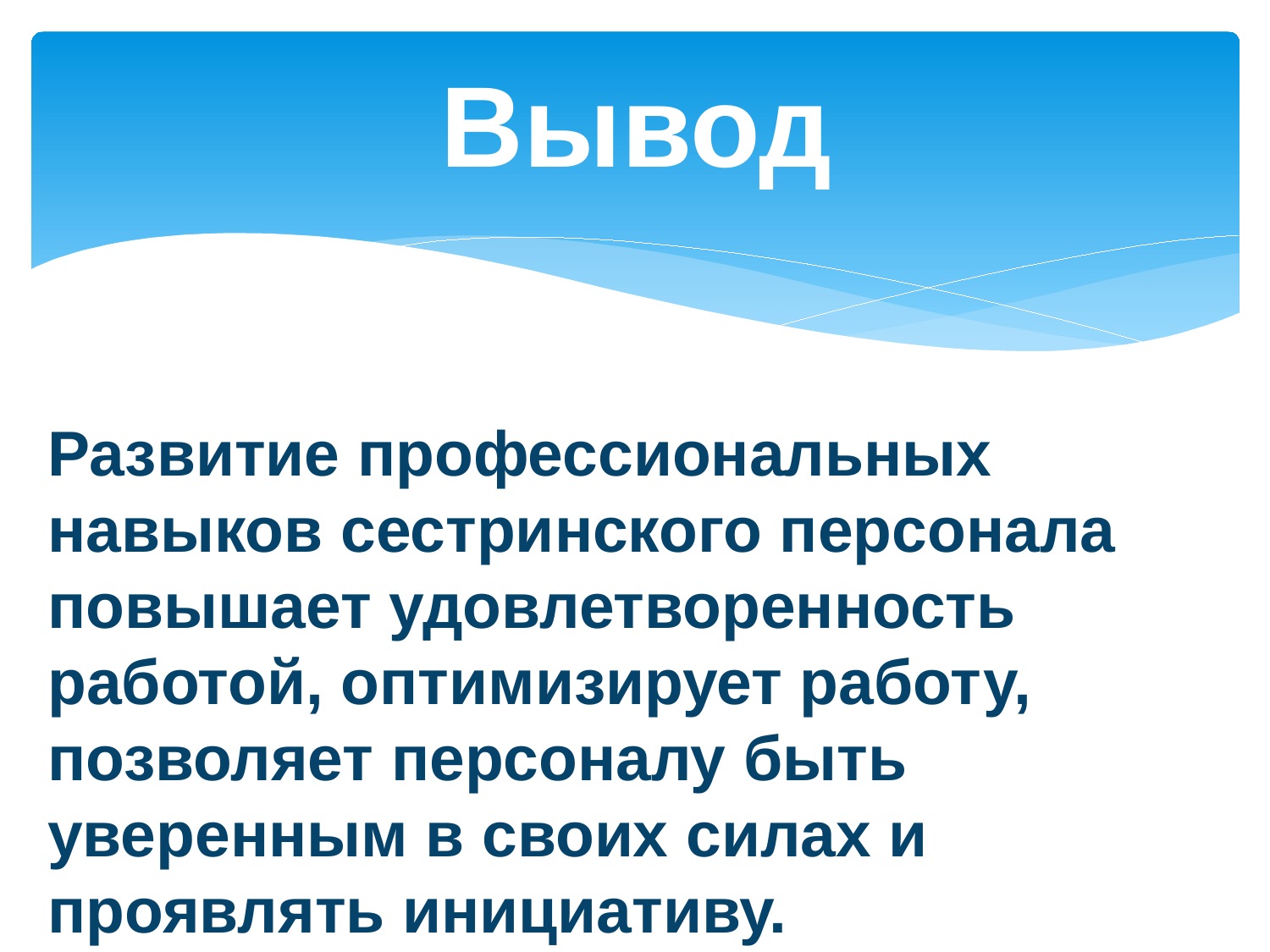

# Вывод
Развитие профессиональных навыков сестринского персонала повышает удовлетворенность работой, оптимизирует работу, позволяет персоналу быть уверенным в своих силах и проявлять инициативу.